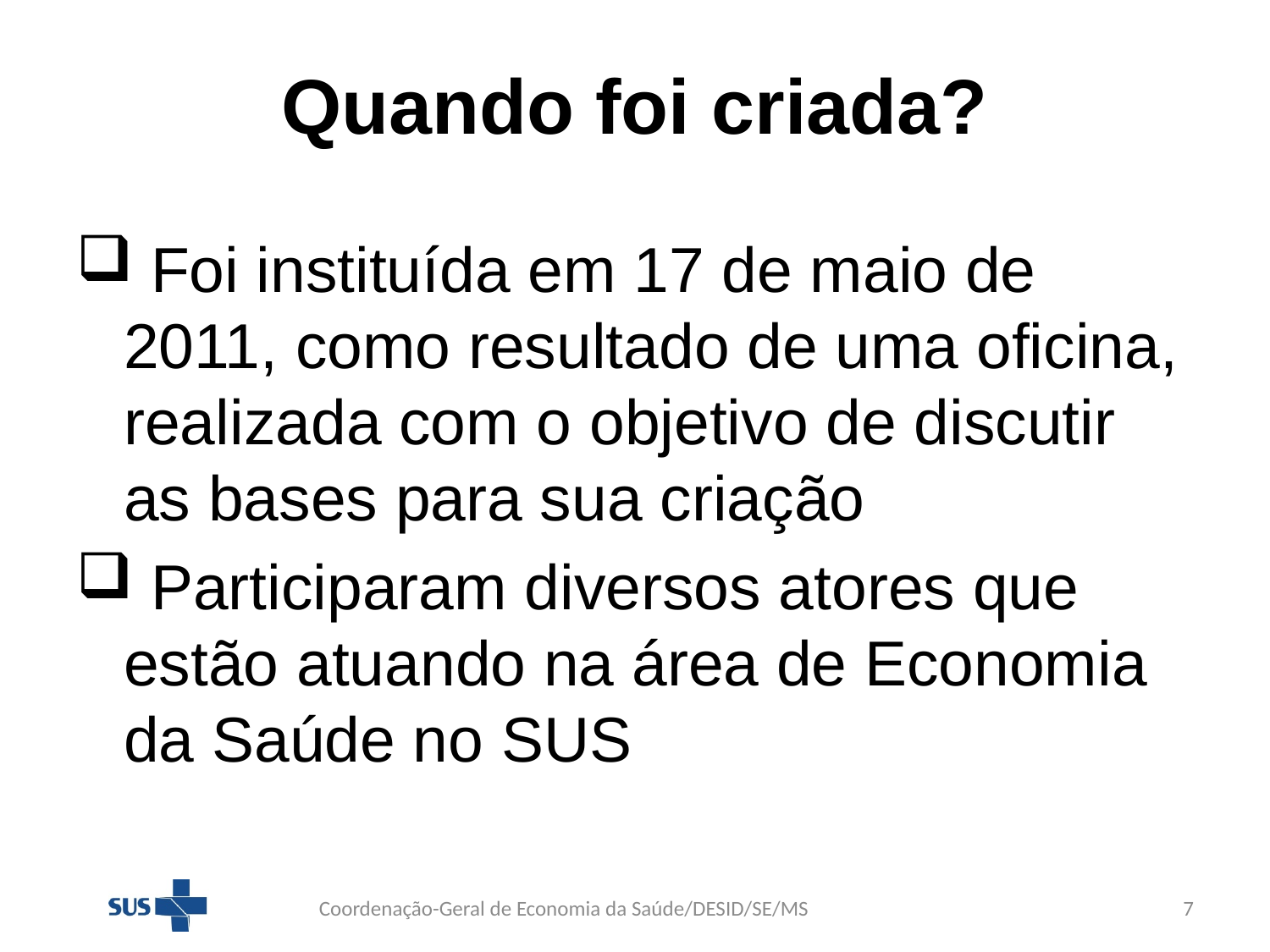

# Quando foi criada?
 Foi instituída em 17 de maio de 2011, como resultado de uma oficina, realizada com o objetivo de discutir as bases para sua criação
 Participaram diversos atores que estão atuando na área de Economia da Saúde no SUS
Coordenação-Geral de Economia da Saúde/DESID/SE/MS
7